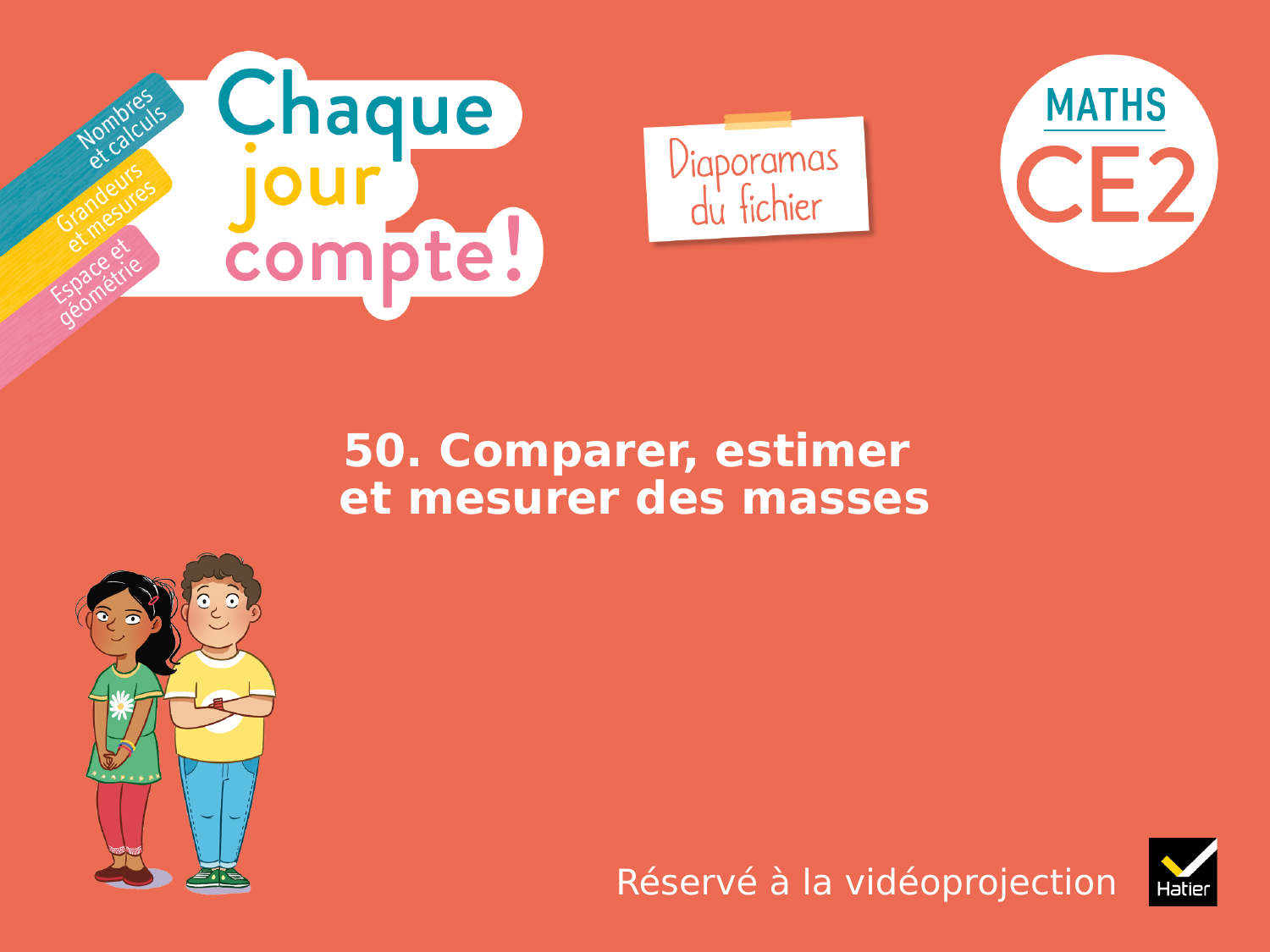

# 50. Comparer, estimer et mesurer des masses